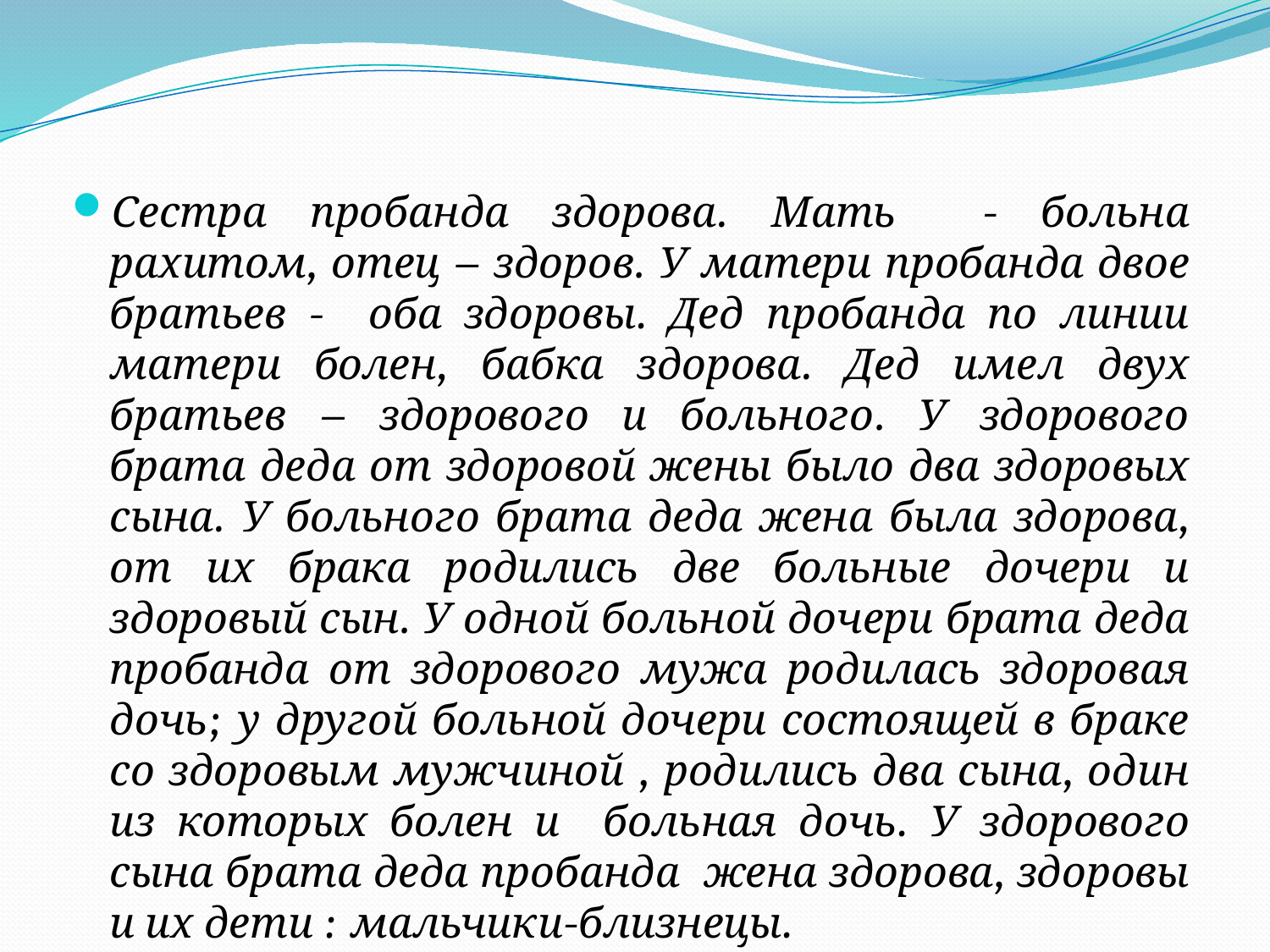

Сестра пробанда здорова. Мать  - больна рахитом, отец – здоров. У матери пробанда двое братьев -  оба здоровы. Дед пробанда по линии матери болен, бабка здорова. Дед имел двух братьев – здорового и больного. У здорового брата деда от здоровой жены было два здоровых сына. У больного брата деда жена была здорова, от их брака родились две больные дочери и здоровый сын. У одной больной дочери брата деда пробанда от здорового мужа родилась здоровая дочь; у другой больной дочери состоящей в браке со здоровым мужчиной , родились два сына, один из которых болен и  больная дочь. У здорового сына брата деда пробанда  жена здорова, здоровы и их дети : мальчики-близнецы.